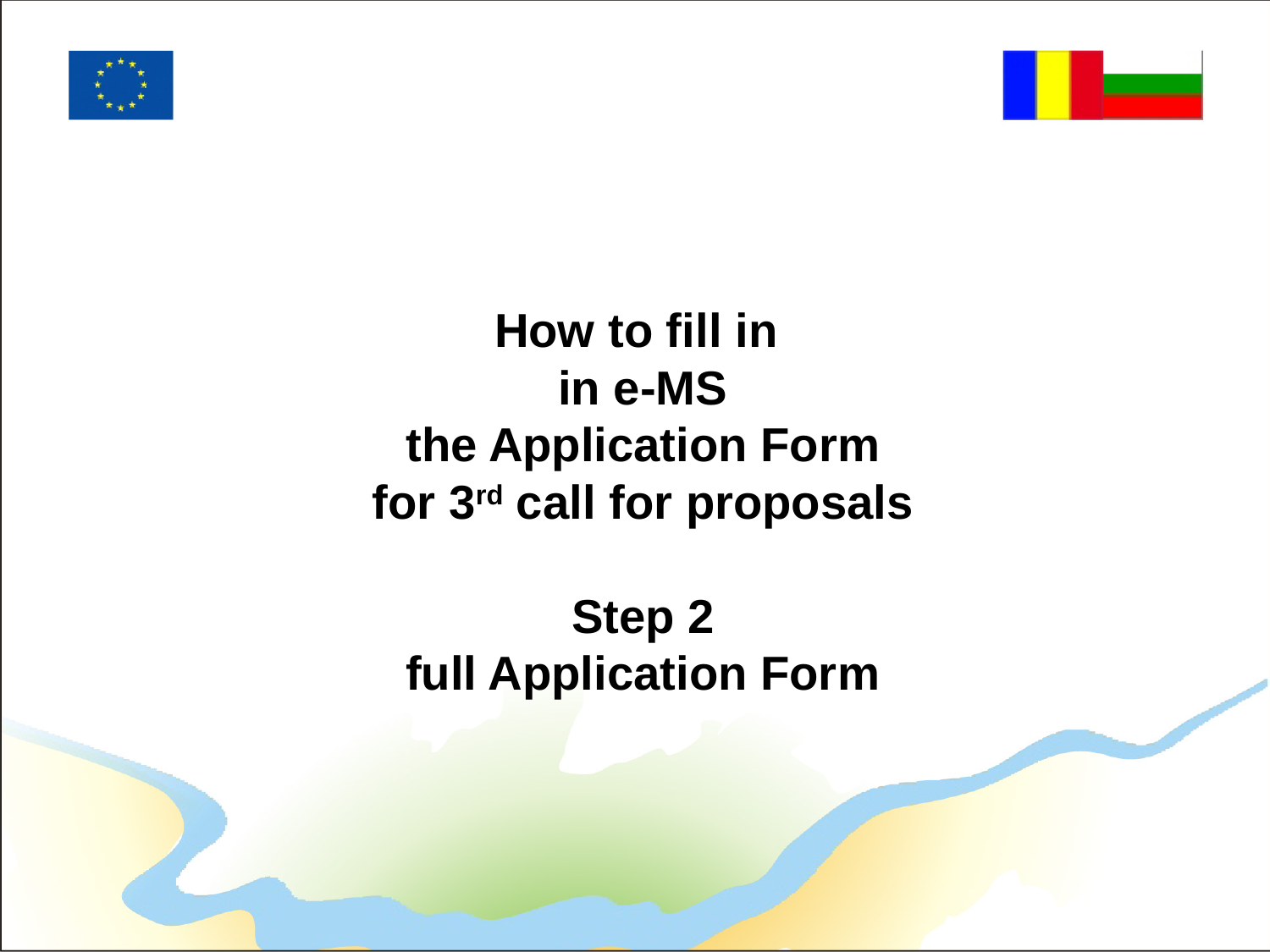

How to fill in
in e-MS
the Application Form
for 3rd call for proposals

Step 2
full Application Form